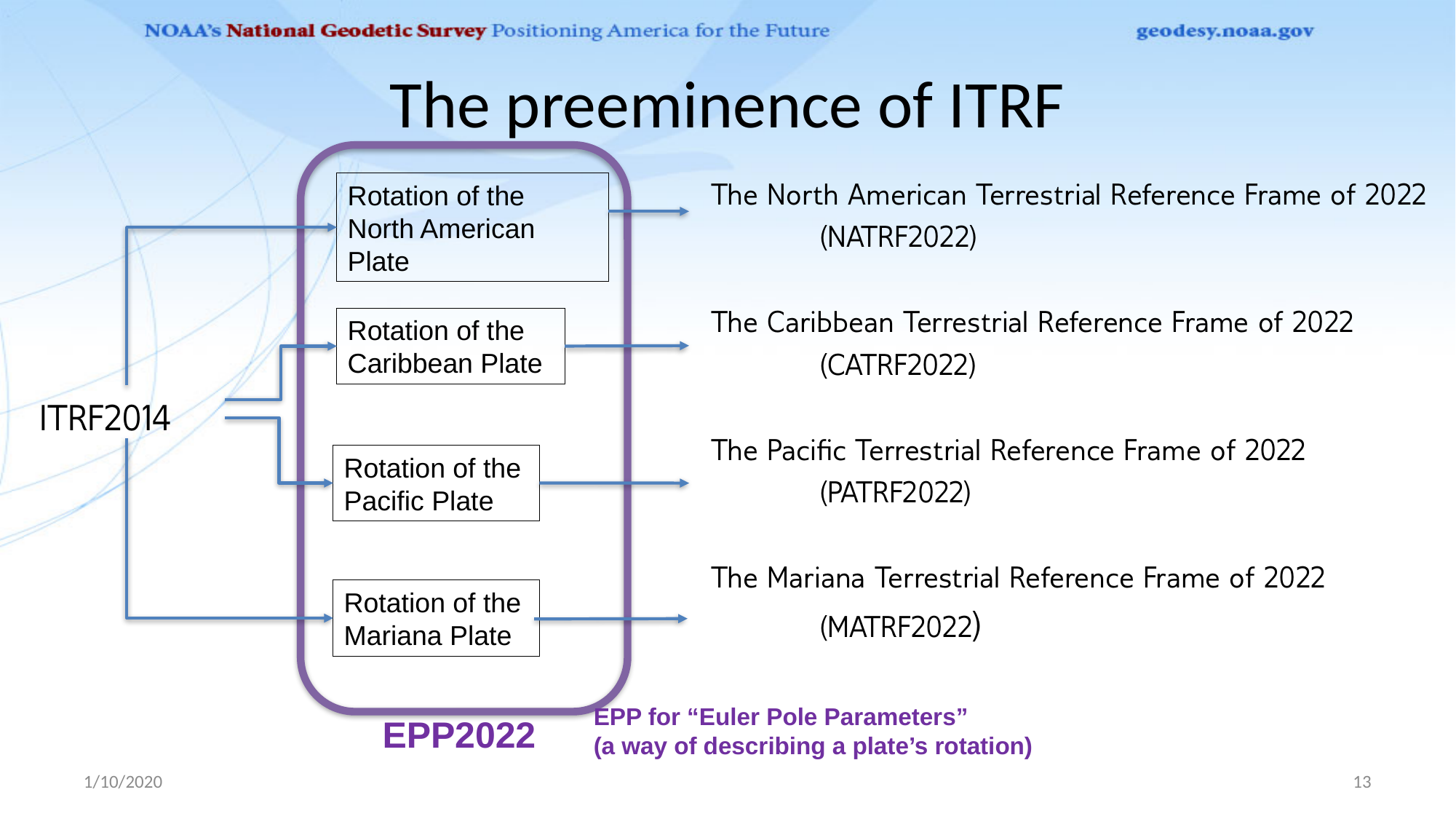

# The preeminence of ITRF

The North American Terrestrial Reference Frame of 2022
	(NATRF2022)

The Caribbean Terrestrial Reference Frame of 2022
	(CATRF2022)

The Pacific Terrestrial Reference Frame of 2022
	(PATRF2022)

The Mariana Terrestrial Reference Frame of 2022
	(MATRF2022)

Rotation of the
North American Plate
Rotation of the
Caribbean Plate
ITRF2014
Rotation of the
Pacific Plate
Rotation of the
Mariana Plate
EPP for “Euler Pole Parameters”
(a way of describing a plate’s rotation)
EPP2022
1/10/2020
13